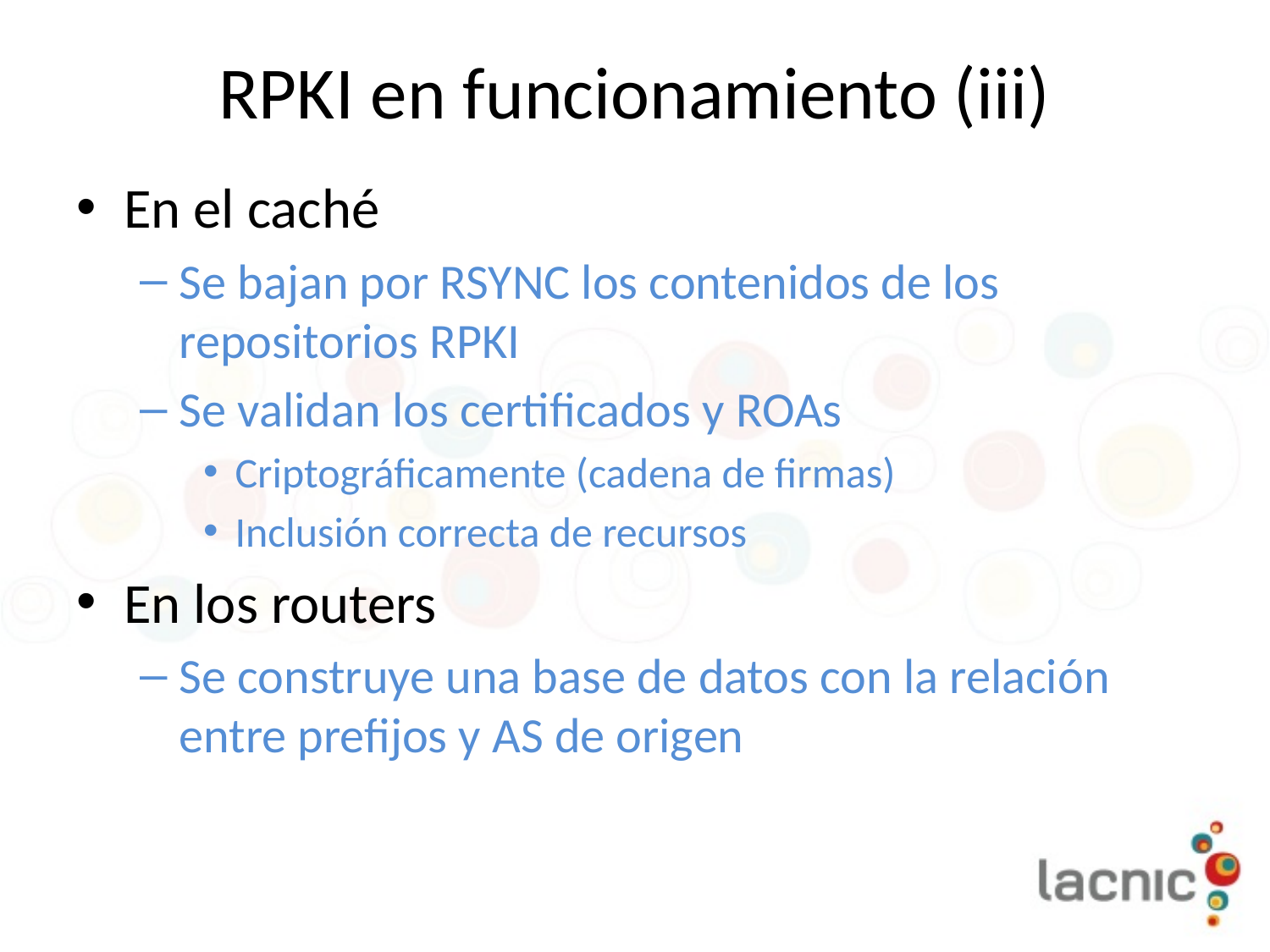

# RPKI en funcionamiento (iii)
En el caché
Se bajan por RSYNC los contenidos de los repositorios RPKI
Se validan los certificados y ROAs
Criptográficamente (cadena de firmas)
Inclusión correcta de recursos
En los routers
Se construye una base de datos con la relación entre prefijos y AS de origen